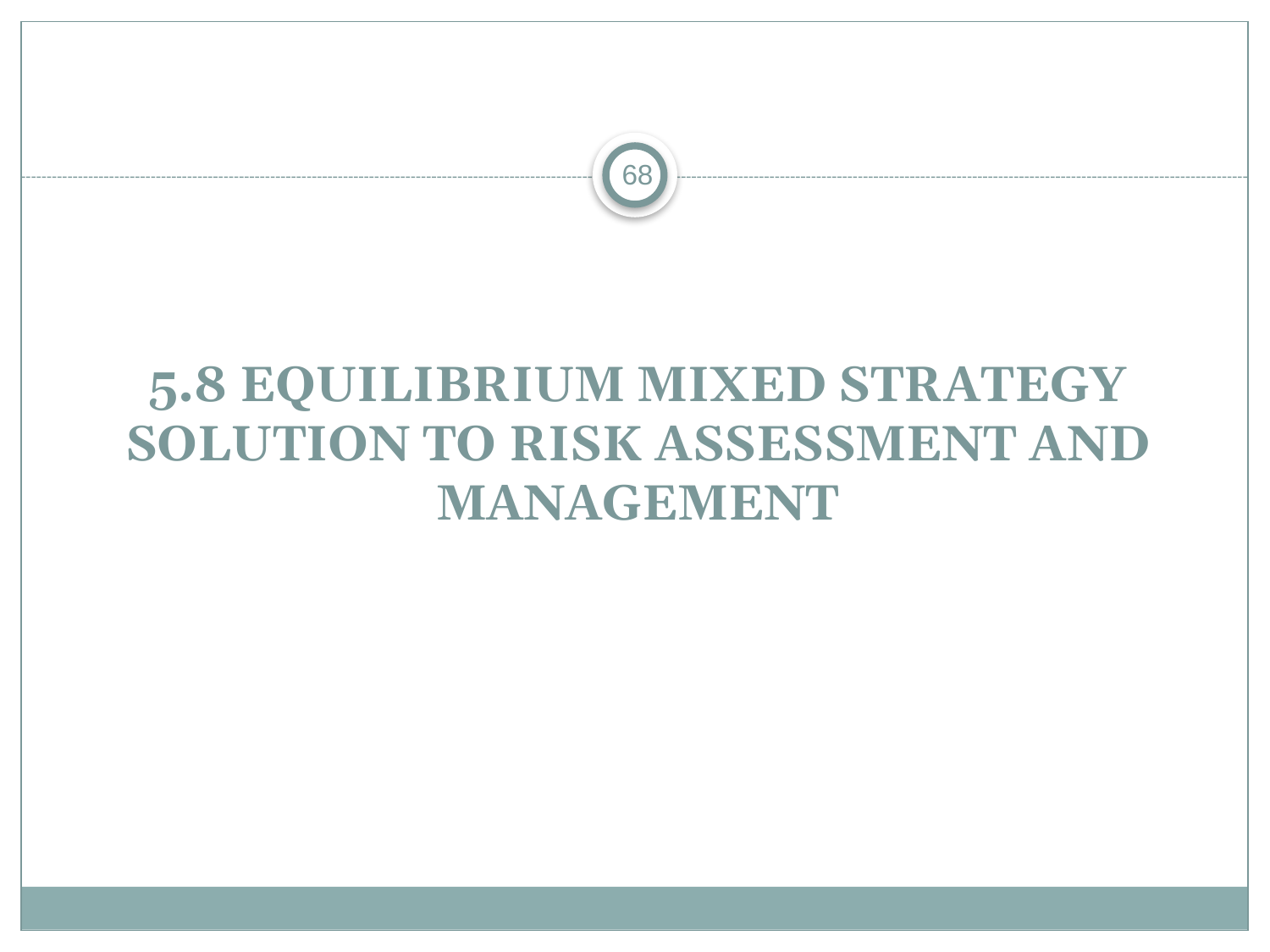

68
# 5.8 Equilibrium Mixed Strategy Solution to Risk Assessment and Management